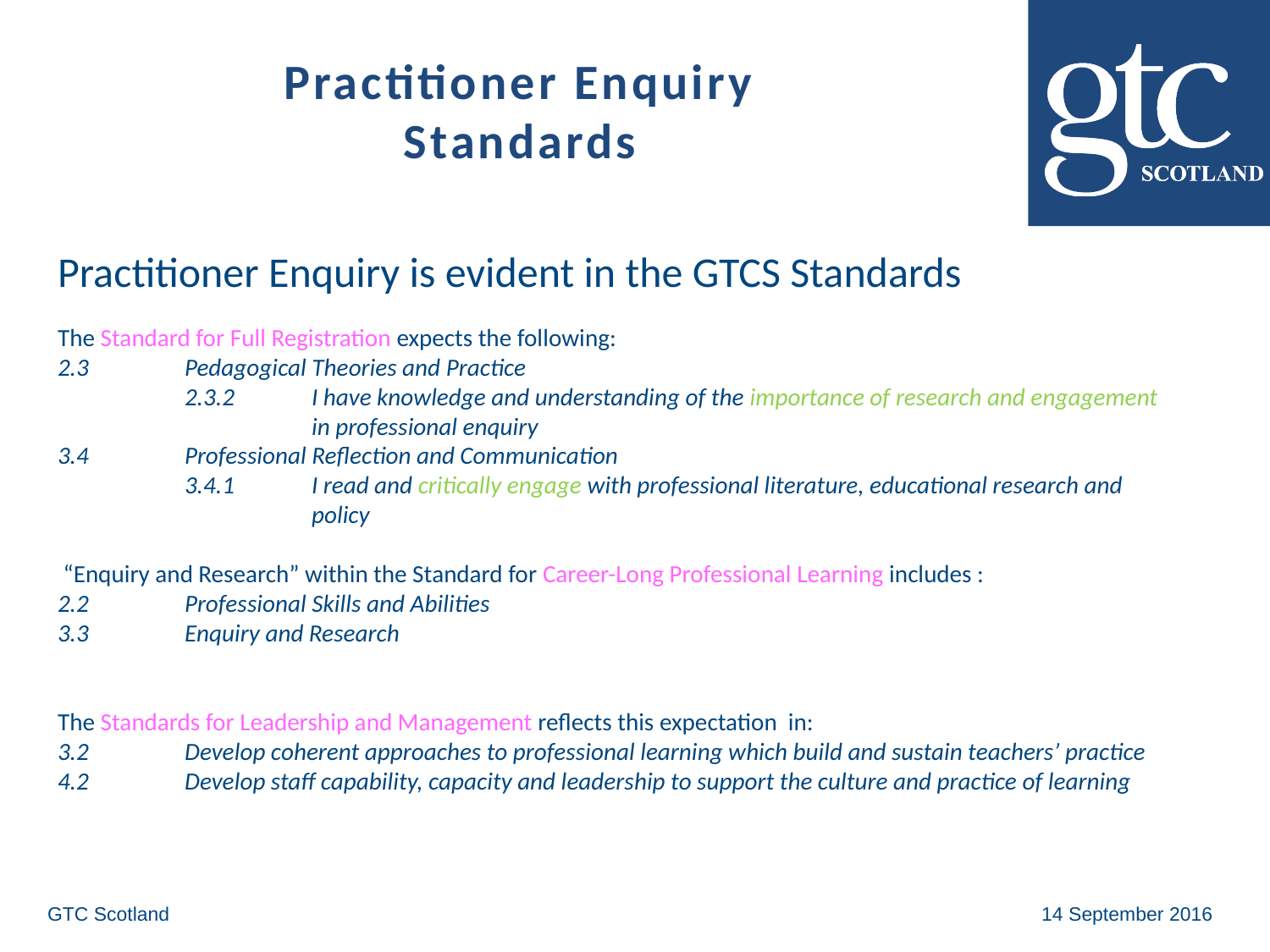

# Practitioner Enquiry Standards
Practitioner Enquiry is evident in the GTCS Standards

The Standard for Full Registration expects the following:
2.3 	Pedagogical Theories and Practice
	2.3.2	I have knowledge and understanding of the importance of research and engagement 			in professional enquiry
3.4	Professional Reflection and Communication
	3.4.1	I read and critically engage with professional literature, educational research and 			policy

 “Enquiry and Research” within the Standard for Career-Long Professional Learning includes :
2.2 	Professional Skills and Abilities
3.3	Enquiry and Research

The Standards for Leadership and Management reflects this expectation  in:
3.2	Develop coherent approaches to professional learning which build and sustain teachers’ practice
4.2	Develop staff capability, capacity and leadership to support the culture and practice of learning
GTC Scotland
14 September 2016